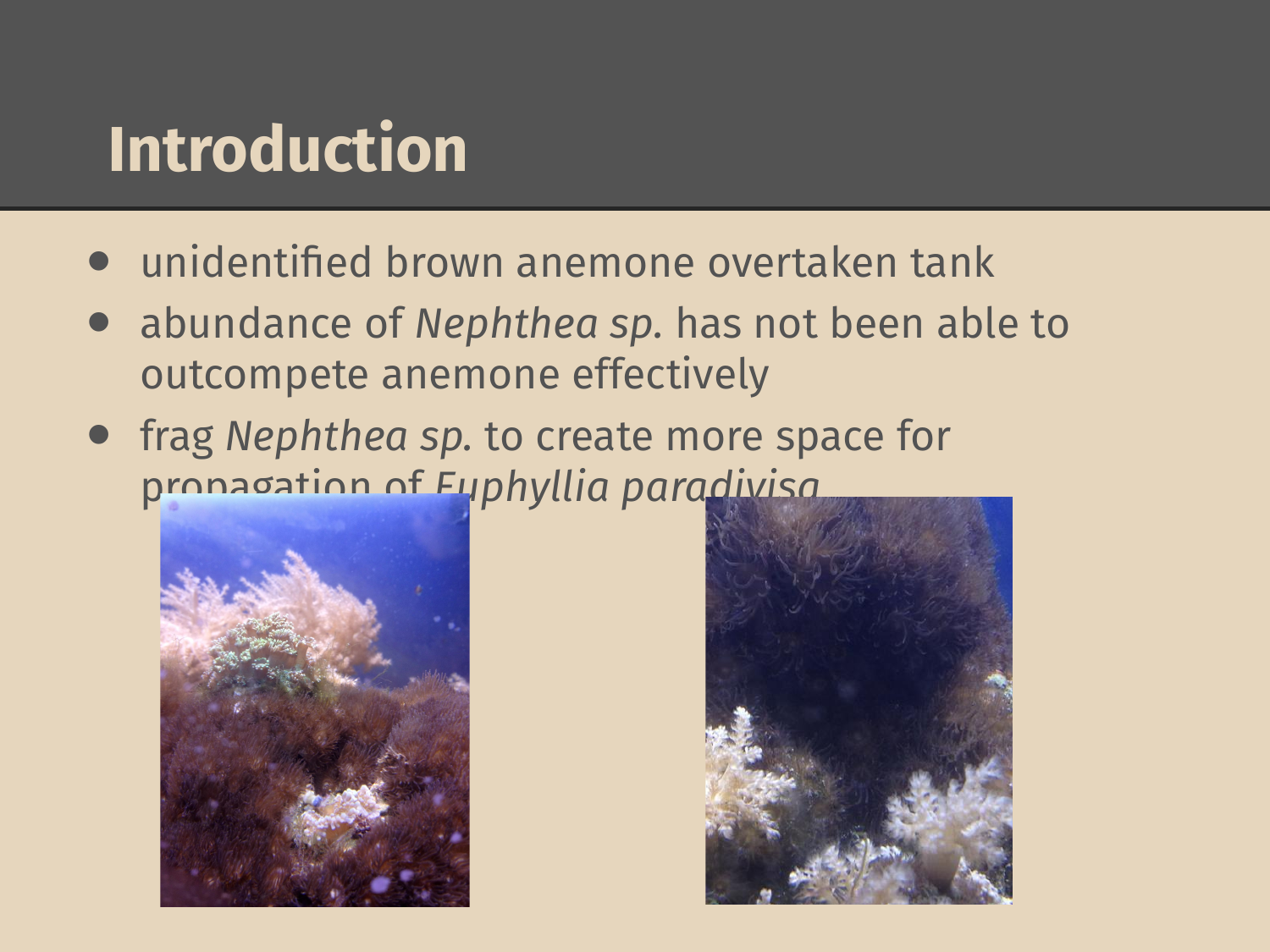

# Introduction
unidentified brown anemone overtaken tank
abundance of Nephthea sp. has not been able to outcompete anemone effectively
frag Nephthea sp. to create more space for propagation of Euphyllia paradivisa